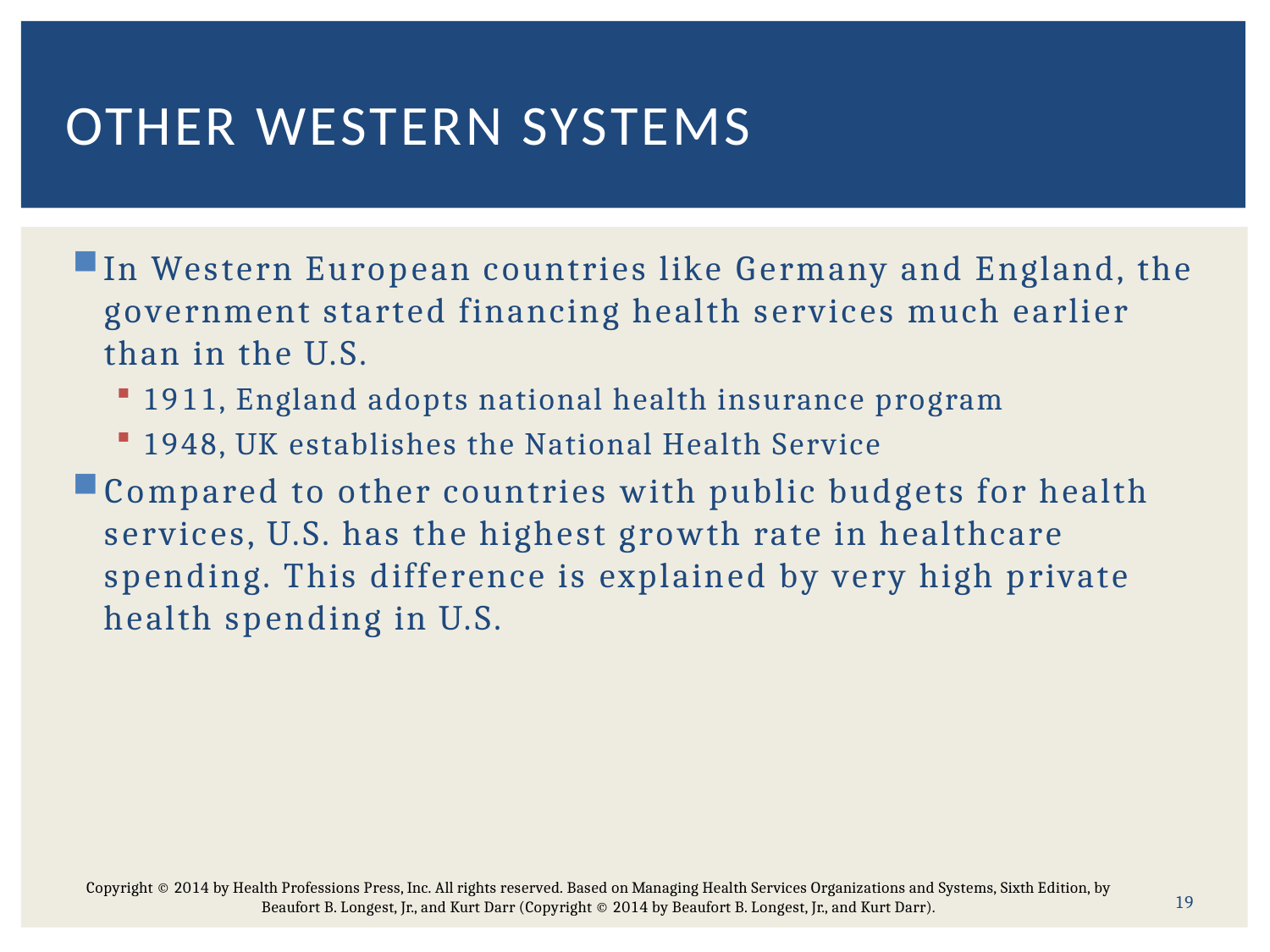

# Other Western Systems
In Western European countries like Germany and England, the government started financing health services much earlier than in the U.S.
1911, England adopts national health insurance program
1948, UK establishes the National Health Service
Compared to other countries with public budgets for health services, U.S. has the highest growth rate in healthcare spending. This difference is explained by very high private health spending in U.S.
Copyright © 2014 by Health Professions Press, Inc. All rights reserved. Based on Managing Health Services Organizations and Systems, Sixth Edition, by Beaufort B. Longest, Jr., and Kurt Darr (Copyright © 2014 by Beaufort B. Longest, Jr., and Kurt Darr).
19